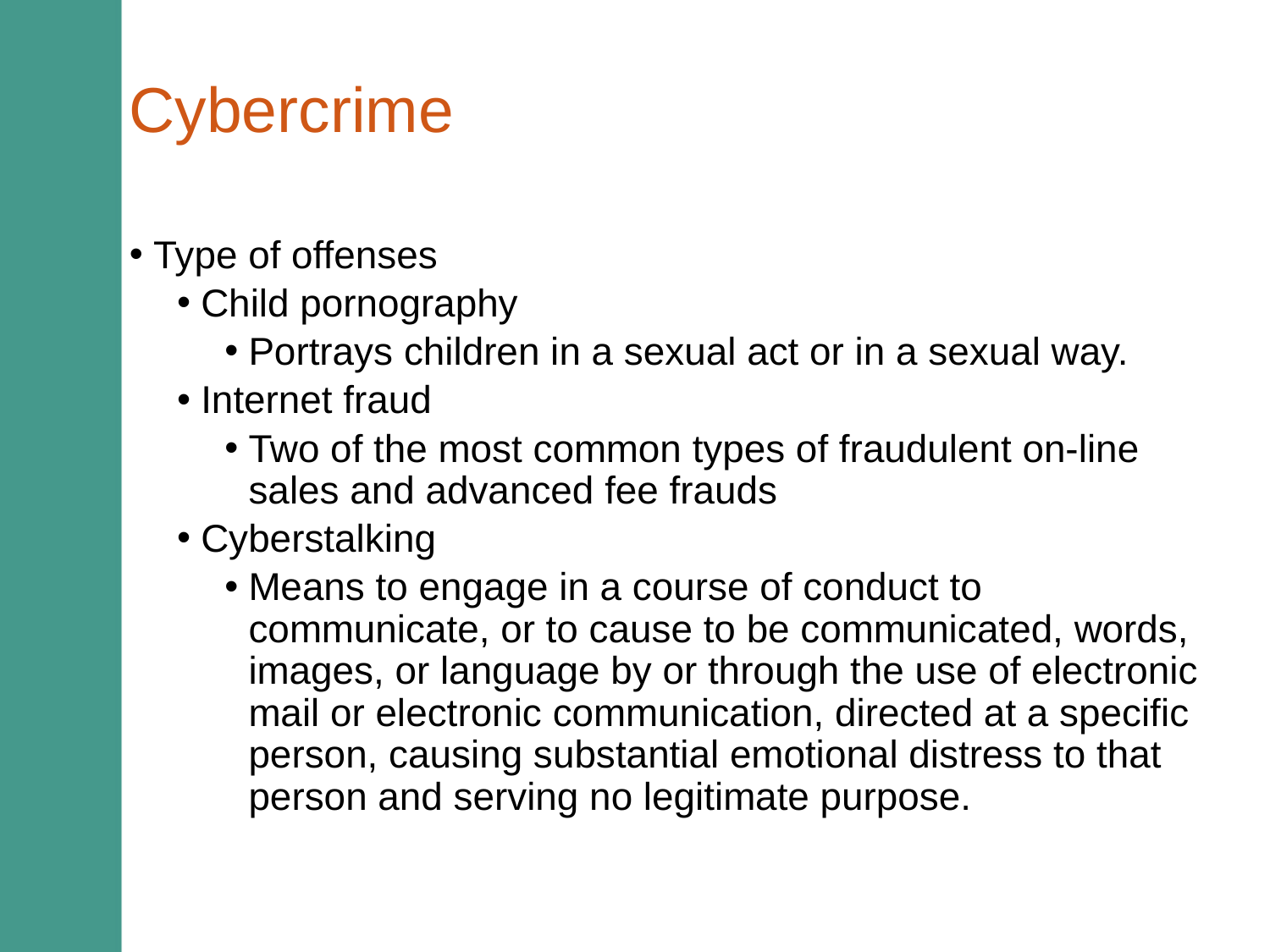

# Cybercrime
Type of offenses
Child pornography
Portrays children in a sexual act or in a sexual way.
Internet fraud
Two of the most common types of fraudulent on-line sales and advanced fee frauds
Cyberstalking
Means to engage in a course of conduct to communicate, or to cause to be communicated, words, images, or language by or through the use of electronic mail or electronic communication, directed at a specific person, causing substantial emotional distress to that person and serving no legitimate purpose.